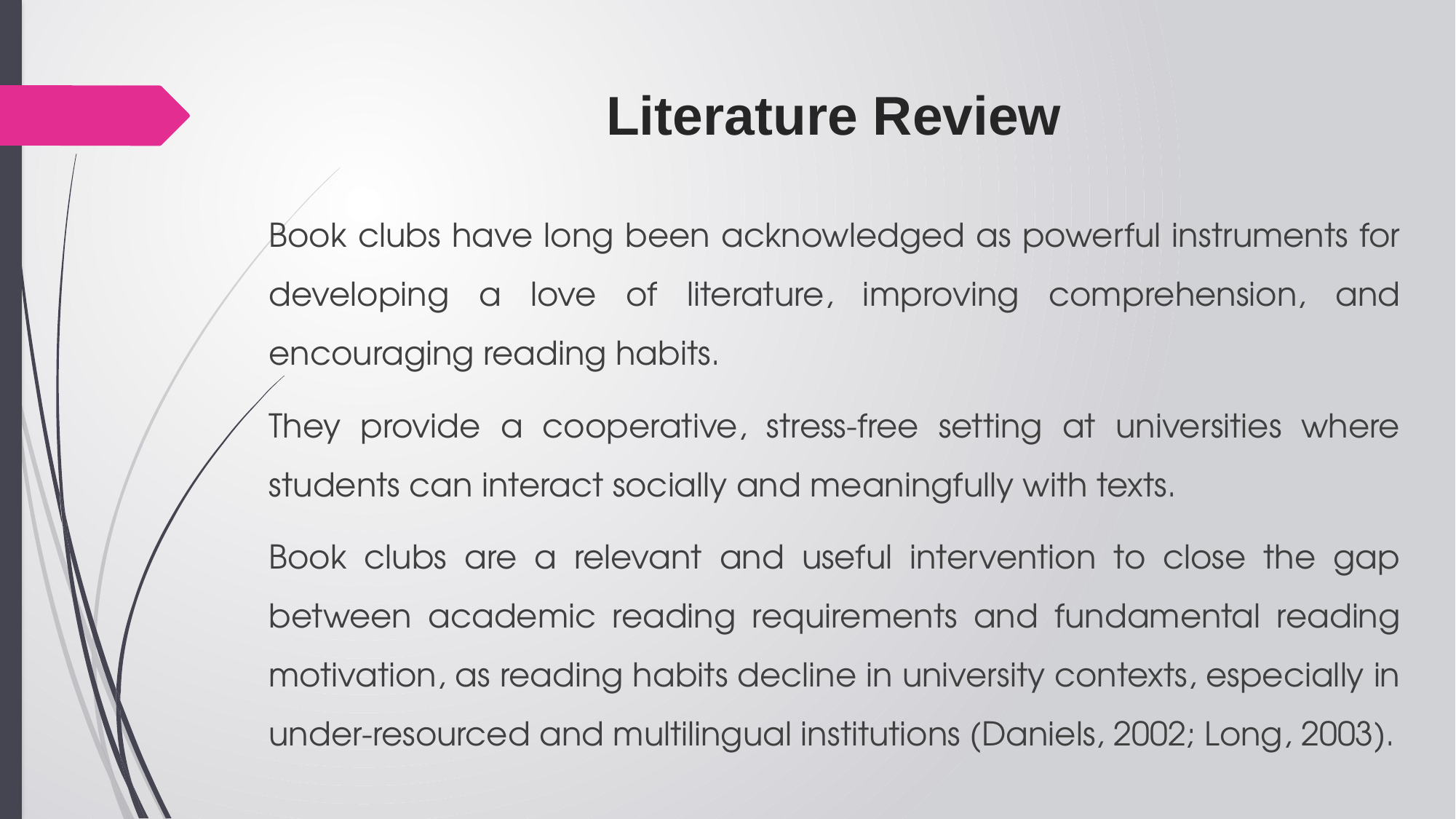

# Literature Review
Book clubs have long been acknowledged as powerful instruments for developing a love of literature, improving comprehension, and encouraging reading habits.
They provide a cooperative, stress-free setting at universities where students can interact socially and meaningfully with texts.
Book clubs are a relevant and useful intervention to close the gap between academic reading requirements and fundamental reading motivation, as reading habits decline in university contexts, especially in under-resourced and multilingual institutions (Daniels, 2002; Long, 2003).